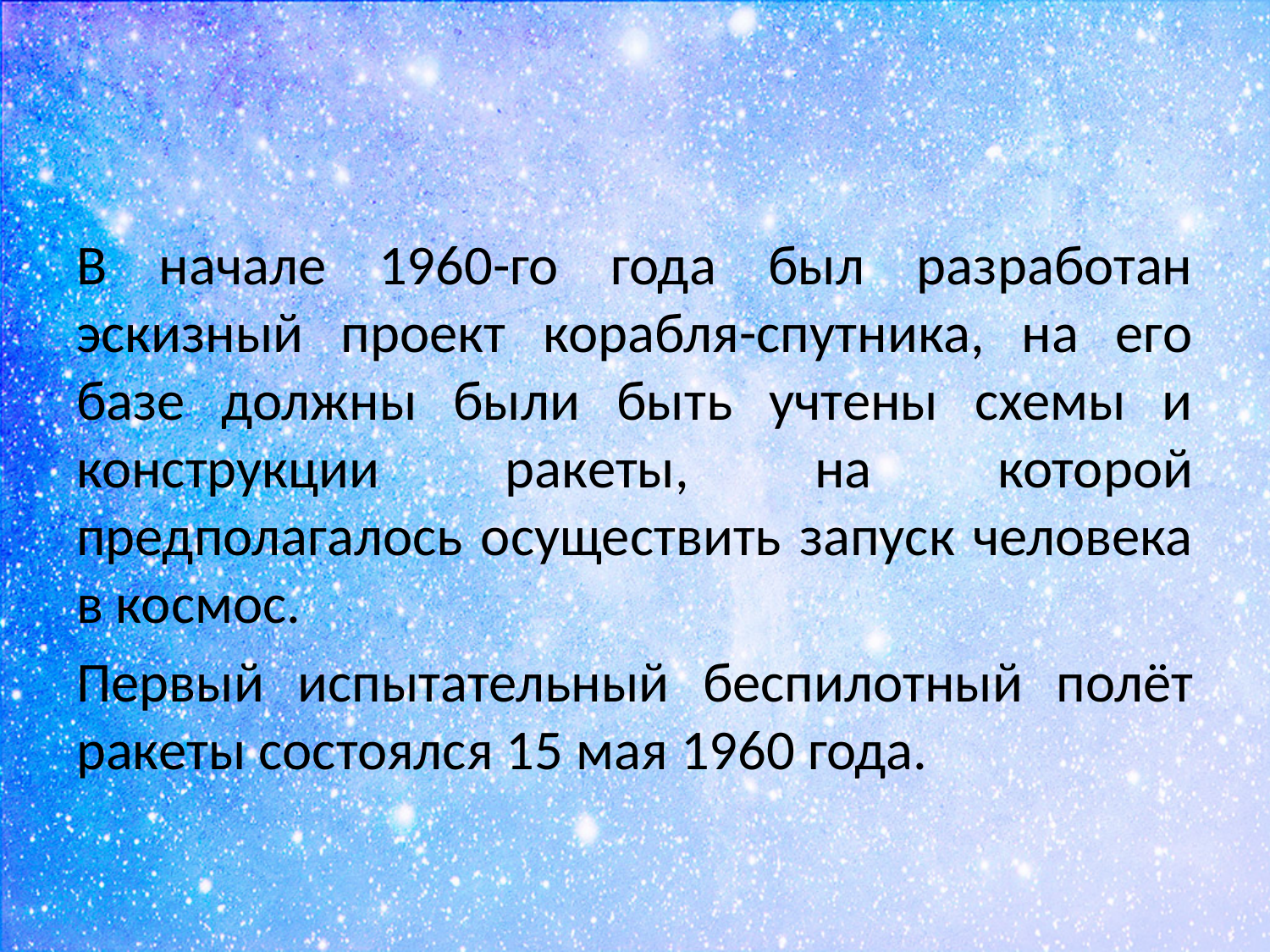

#
В начале 1960-го года был разработан эскизный проект корабля-спутника, на его базе должны были быть учтены схемы и конструкции ракеты, на которой предполагалось осуществить запуск человека в космос.
Первый испытательный беспилотный полёт ракеты состоялся 15 мая 1960 года.